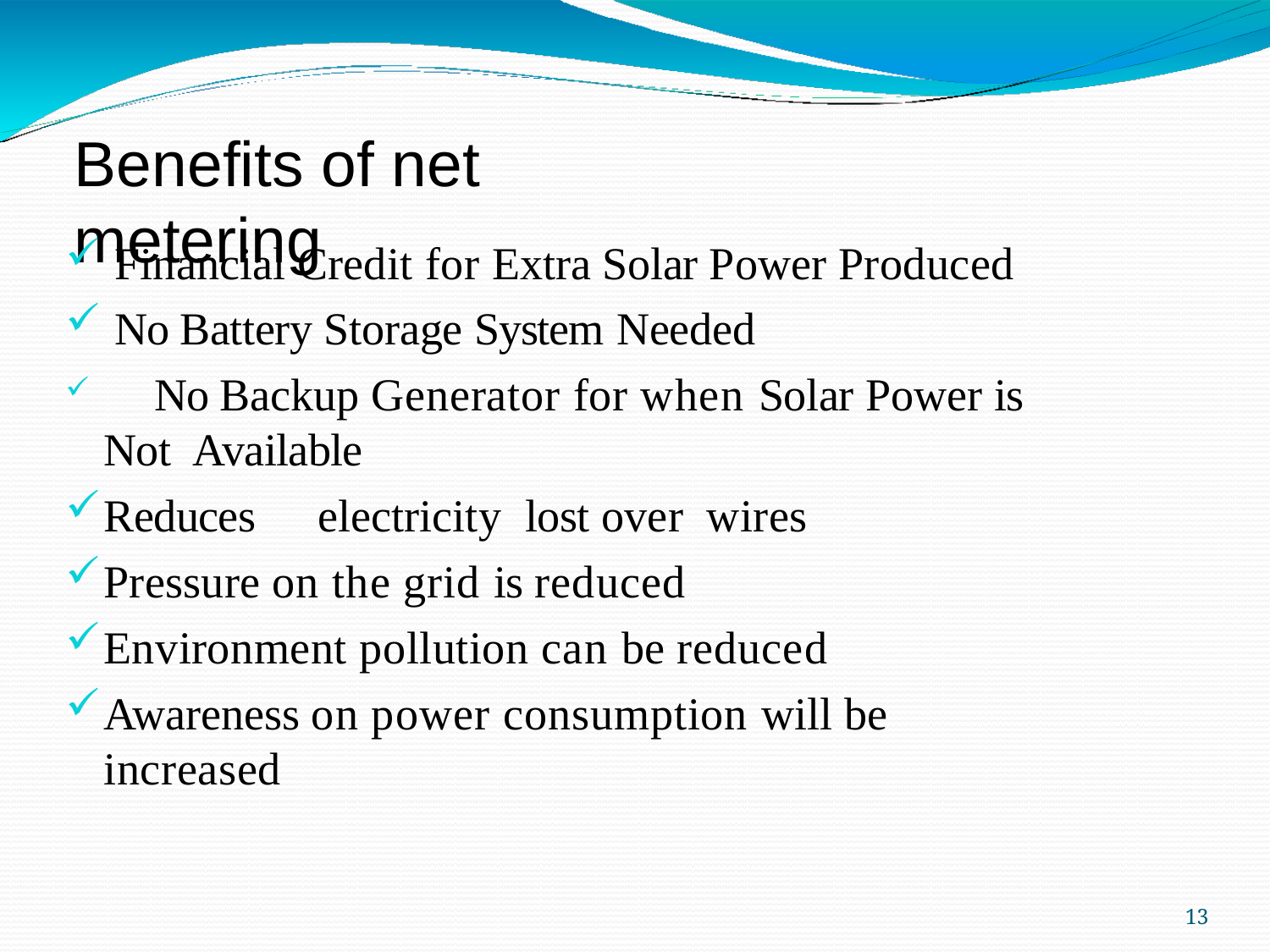

# Benefits of net metering
Financial Credit for Extra Solar Power Produced
No Battery Storage System Needed
	No Backup Generator for when Solar Power is Not  Available
Reduces	electricity	lost over	wires
Pressure on the grid is reduced
Environment pollution can be reduced
Awareness on power consumption will be increased
13